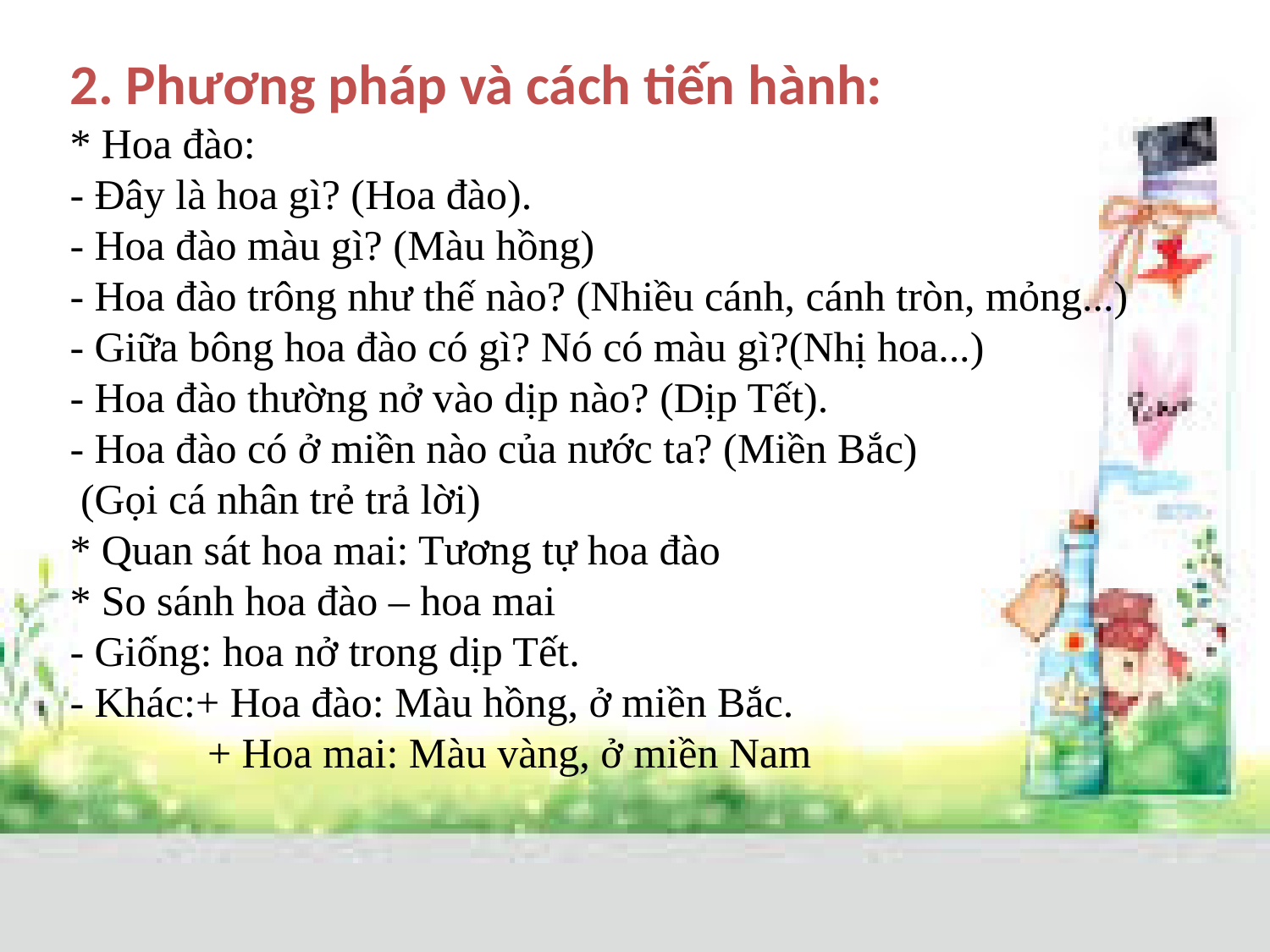

2. Phương pháp và cách tiến hành:
* Hoa đào:
- Đây là hoa gì? (Hoa đào).
- Hoa đào màu gì? (Màu hồng)
- Hoa đào trông như thế nào? (Nhiều cánh, cánh tròn, mỏng...)
- Giữa bông hoa đào có gì? Nó có màu gì?(Nhị hoa...)
- Hoa đào thường nở vào dịp nào? (Dịp Tết).
- Hoa đào có ở miền nào của nước ta? (Miền Bắc)
 (Gọi cá nhân trẻ trả lời)
* Quan sát hoa mai: Tương tự hoa đào
* So sánh hoa đào – hoa mai
- Giống: hoa nở trong dịp Tết.
- Khác:+ Hoa đào: Màu hồng, ở miền Bắc.
             + Hoa mai: Màu vàng, ở miền Nam